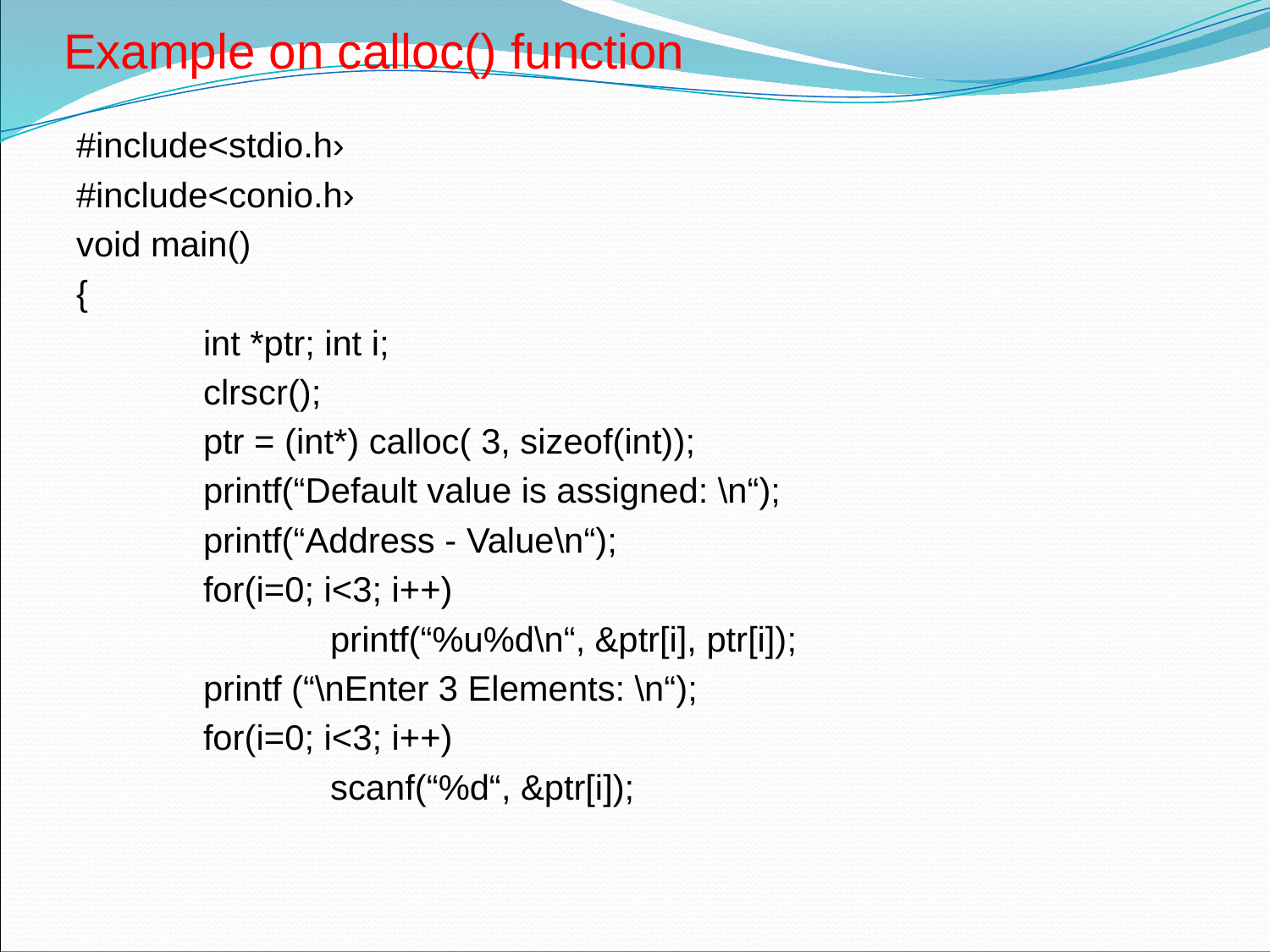

# Example on calloc() function
#include<stdio.h›
#include<conio.h›
void main()
{
	int *ptr; int i;
	clrscr();
	ptr = (int*) calloc( 3, sizeof(int));
	printf(“Default value is assigned: \n“);
	printf(“Address - Value\n“);
	for(i=0; i<3; i++)
		printf(“%u%d\n“, &ptr[i], ptr[i]);
	printf (“\nEnter 3 Elements: \n“);
	for(i=0; i<3; i++)
		scanf(“%d“, &ptr[i]);